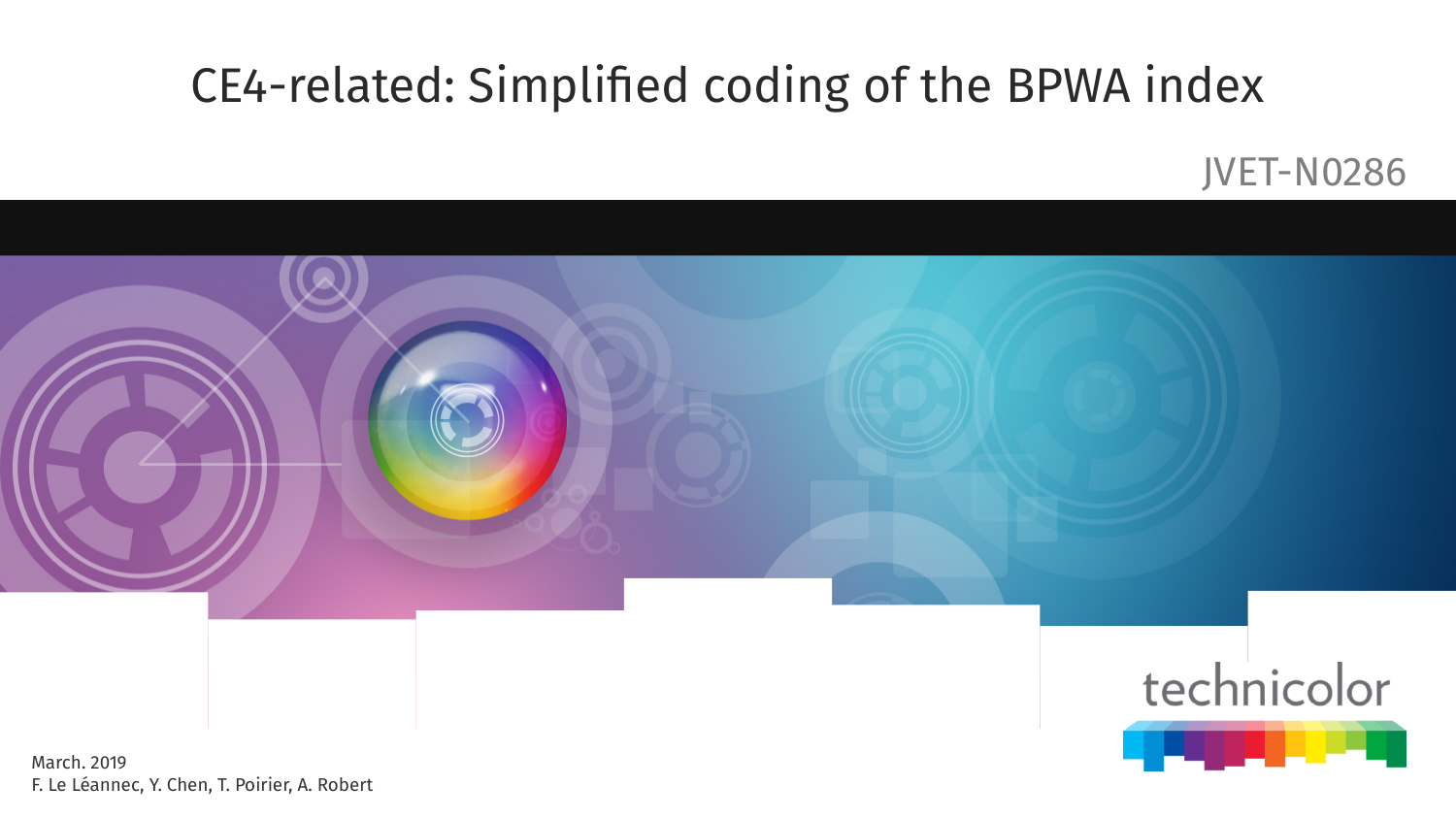

# CE4-related: Simplified coding of the BPWA index
JVET-N0286
March. 2019
F. Le Léannec, Y. Chen, T. Poirier, A. Robert